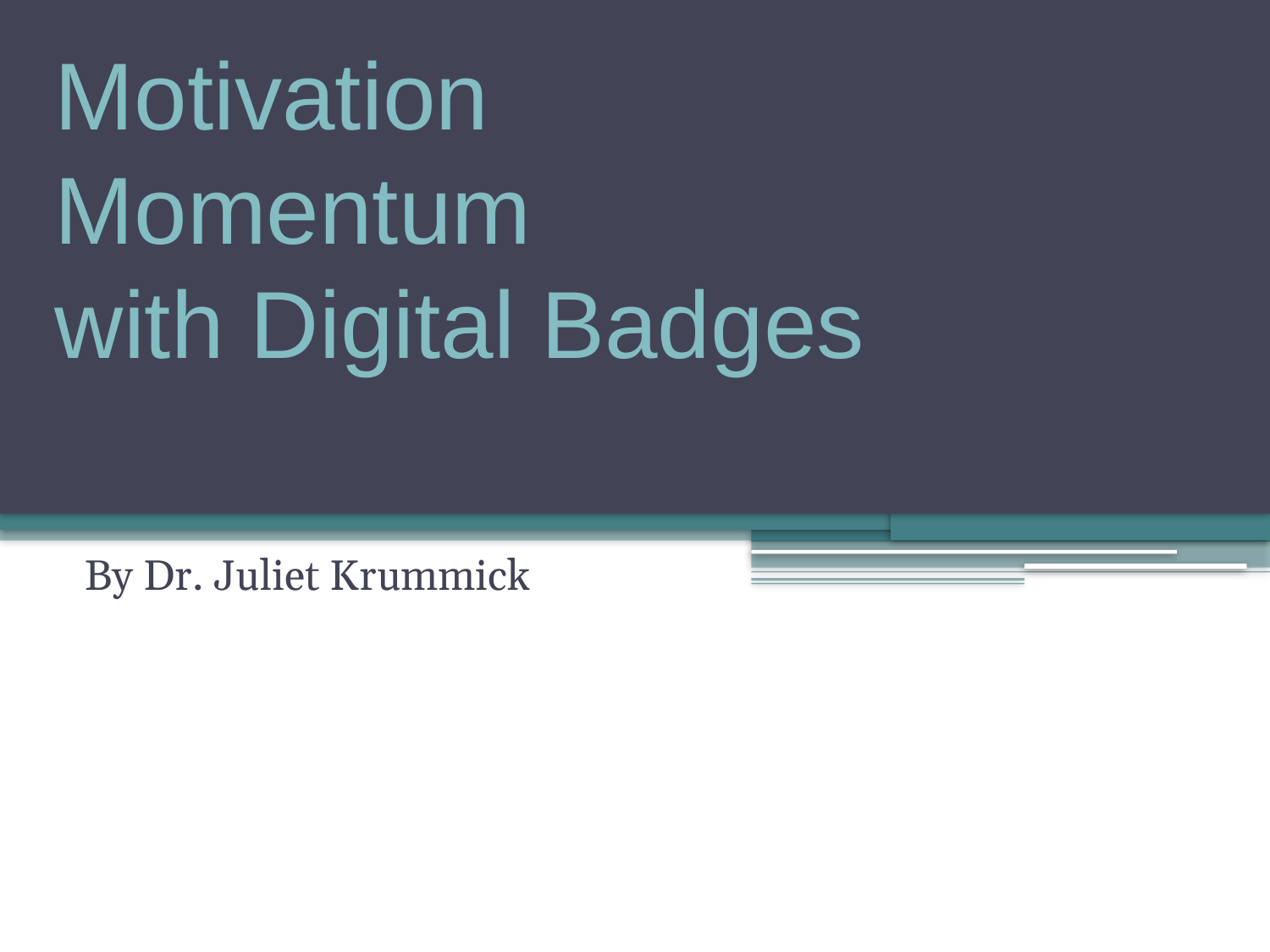

# Motivation Momentum with Digital Badges
By Dr. Juliet Krummick